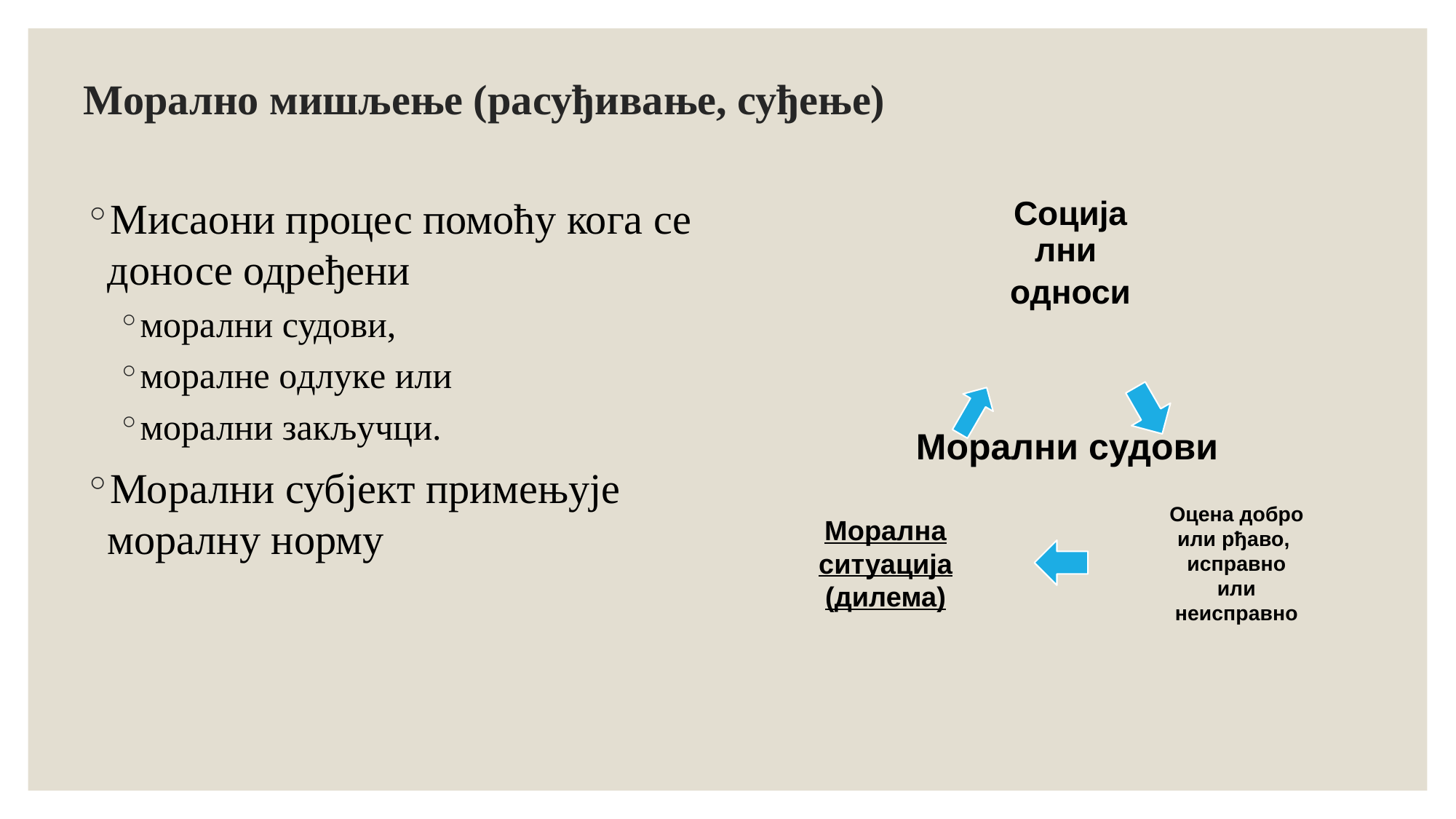

# Морално мишљење (расуђивање, суђење)
Мисаони процес помоћу кога се доносе одређени
морални судoви,
моралне oдлукe или
морални зaкључци.
Морални субјект примењује моралну норму

Социјални
односи
Оцена добро или рђаво,
исправно или неисправно
Морална ситуација
(дилема)
Морални судови